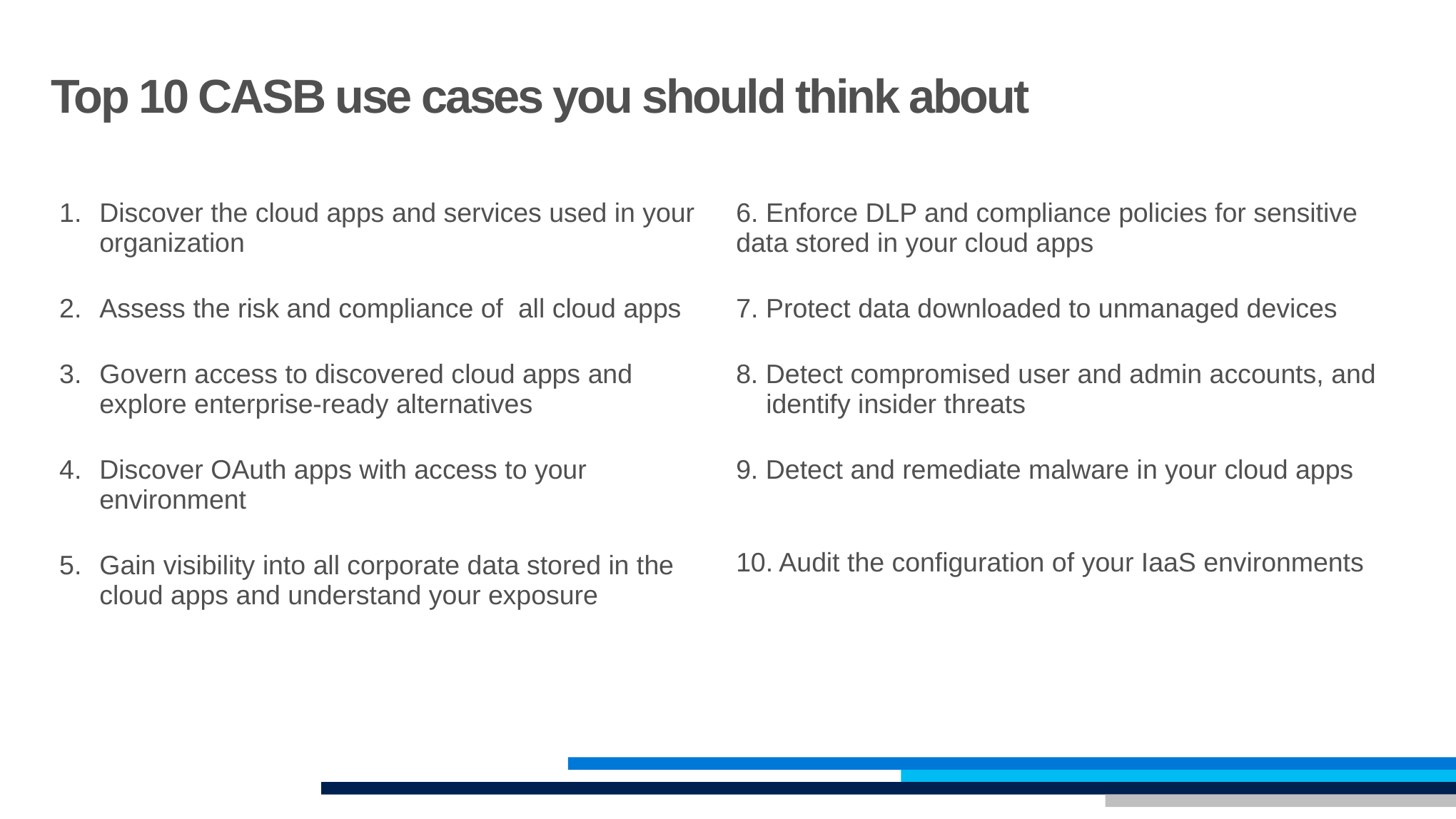

# Top 10 CASB use cases you should think about
| Discover the cloud apps and services used in your organization Assess the risk and compliance of all cloud apps Govern access to discovered cloud apps and explore enterprise-ready alternatives Discover OAuth apps with access to your environment Gain visibility into all corporate data stored in the cloud apps and understand your exposure | 6. Enforce DLP and compliance policies for sensitive data stored in your cloud apps 7. Protect data downloaded to unmanaged devices 8. Detect compromised user and admin accounts, and identify insider threats 9. Detect and remediate malware in your cloud apps 10. Audit the configuration of your IaaS environments |
| --- | --- |